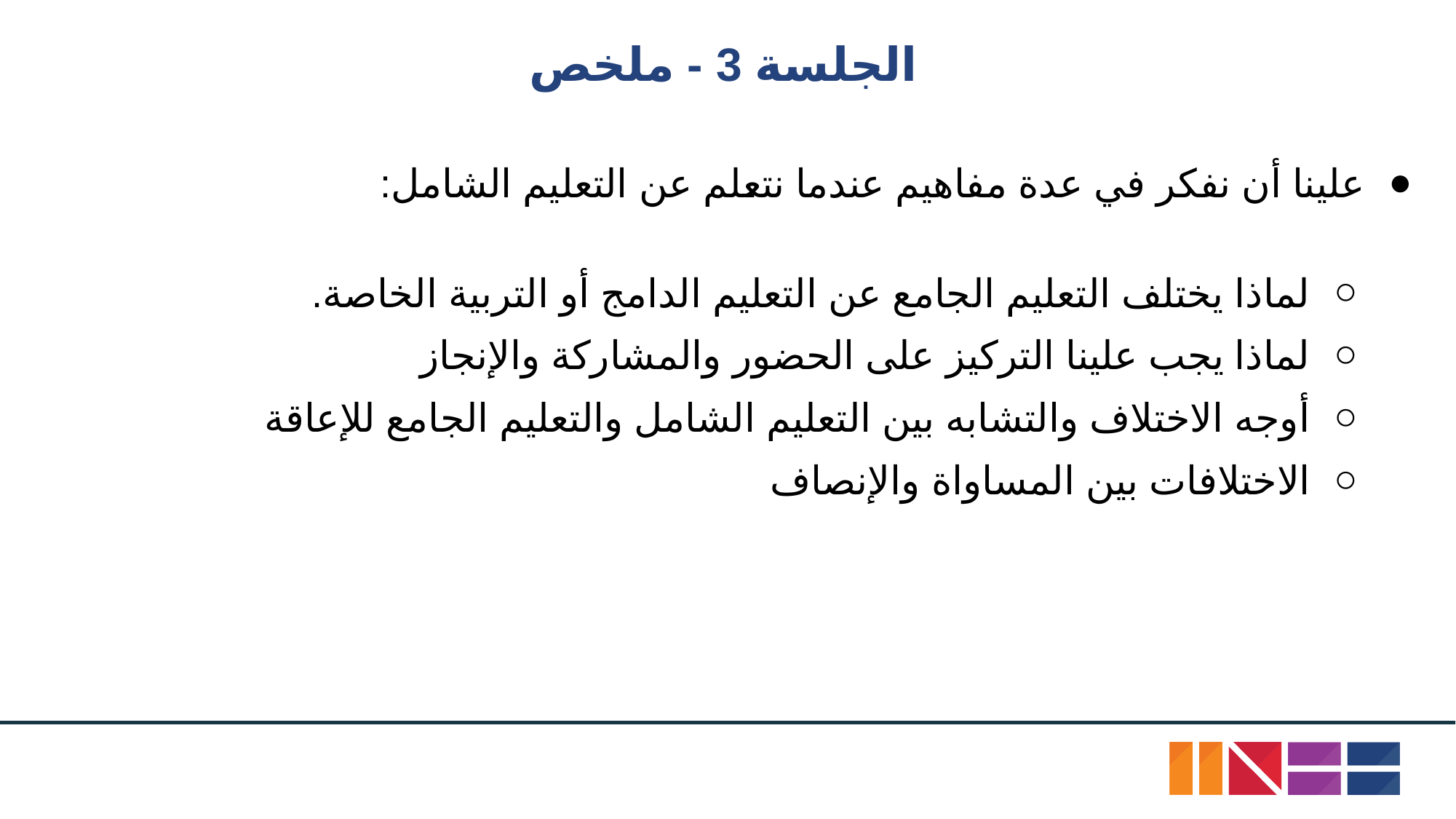

# الجلسة 3 - ملخص
علينا أن نفكر في عدة مفاهيم عندما نتعلم عن التعليم الشامل:

لماذا يختلف التعليم الجامع عن التعليم الدامج أو التربية الخاصة.
لماذا يجب علينا التركيز على الحضور والمشاركة والإنجاز
أوجه الاختلاف والتشابه بين التعليم الشامل والتعليم الجامع للإعاقة
الاختلافات بين المساواة والإنصاف